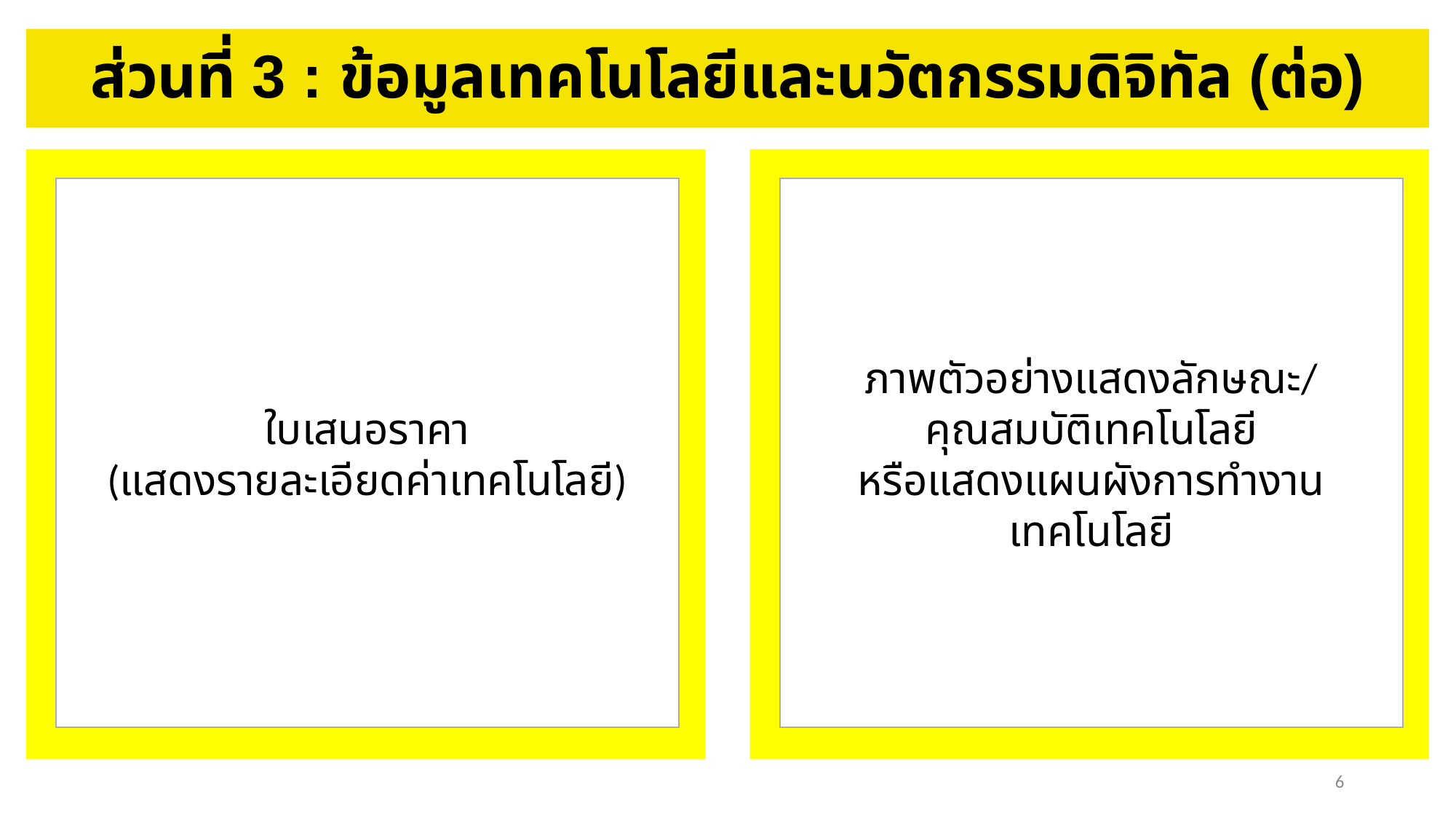

# ส่วนที่ 3 : ข้อมูลเทคโนโลยีและนวัตกรรมดิจิทัล (ต่อ)

ใบเสนอราคา
(แสดงรายละเอียดค่าเทคโนโลยี)
ภาพตัวอย่างแสดงลักษณะ/คุณสมบัติเทคโนโลยี
หรือแสดงแผนผังการทำงานเทคโนโลยี
6